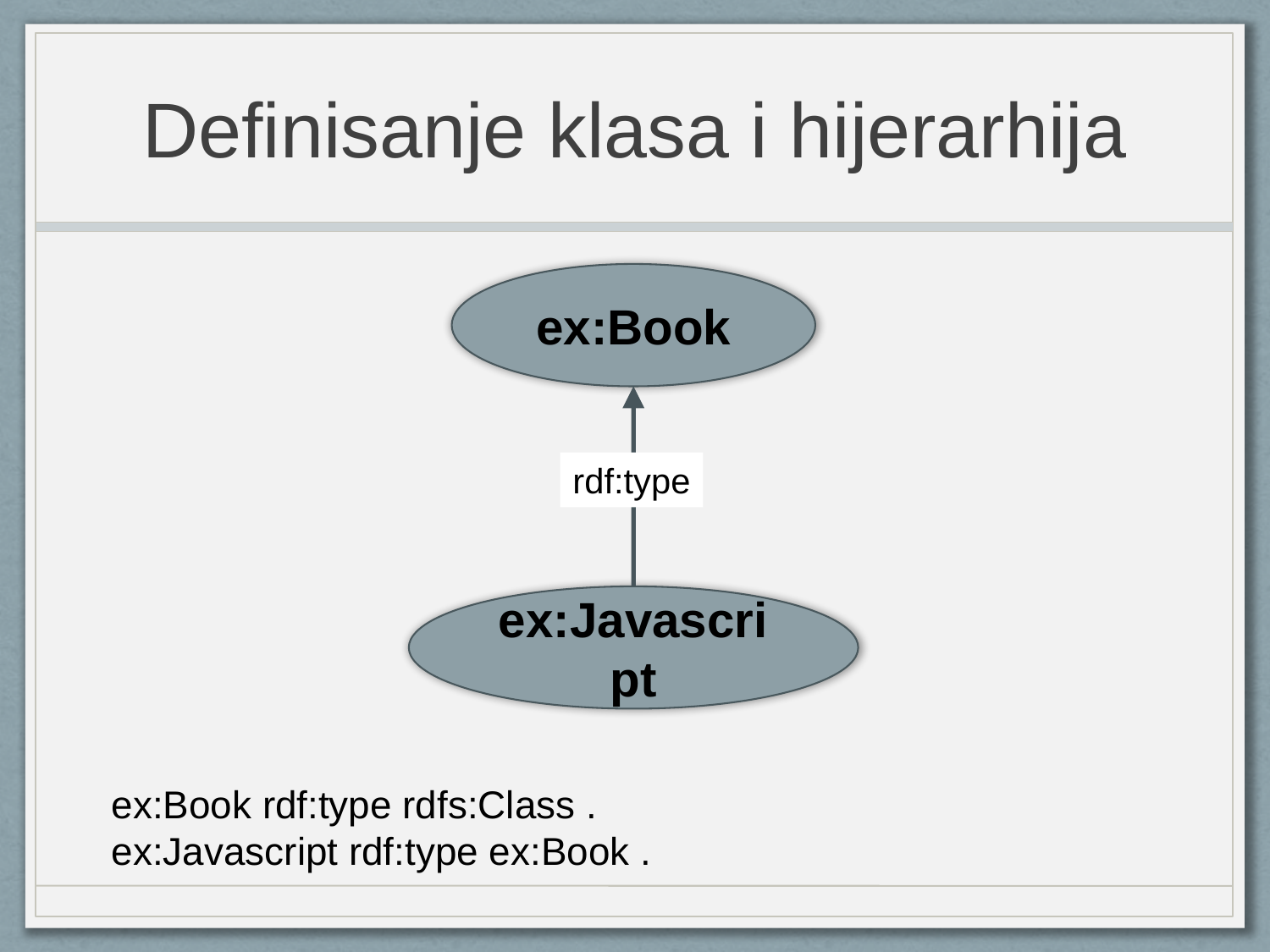

# Definisanje klasa i hijerarhija
ex:Book
rdf:type
ex:Javascript
ex:Book rdf:type rdfs:Class .
ex:Javascript rdf:type ex:Book .